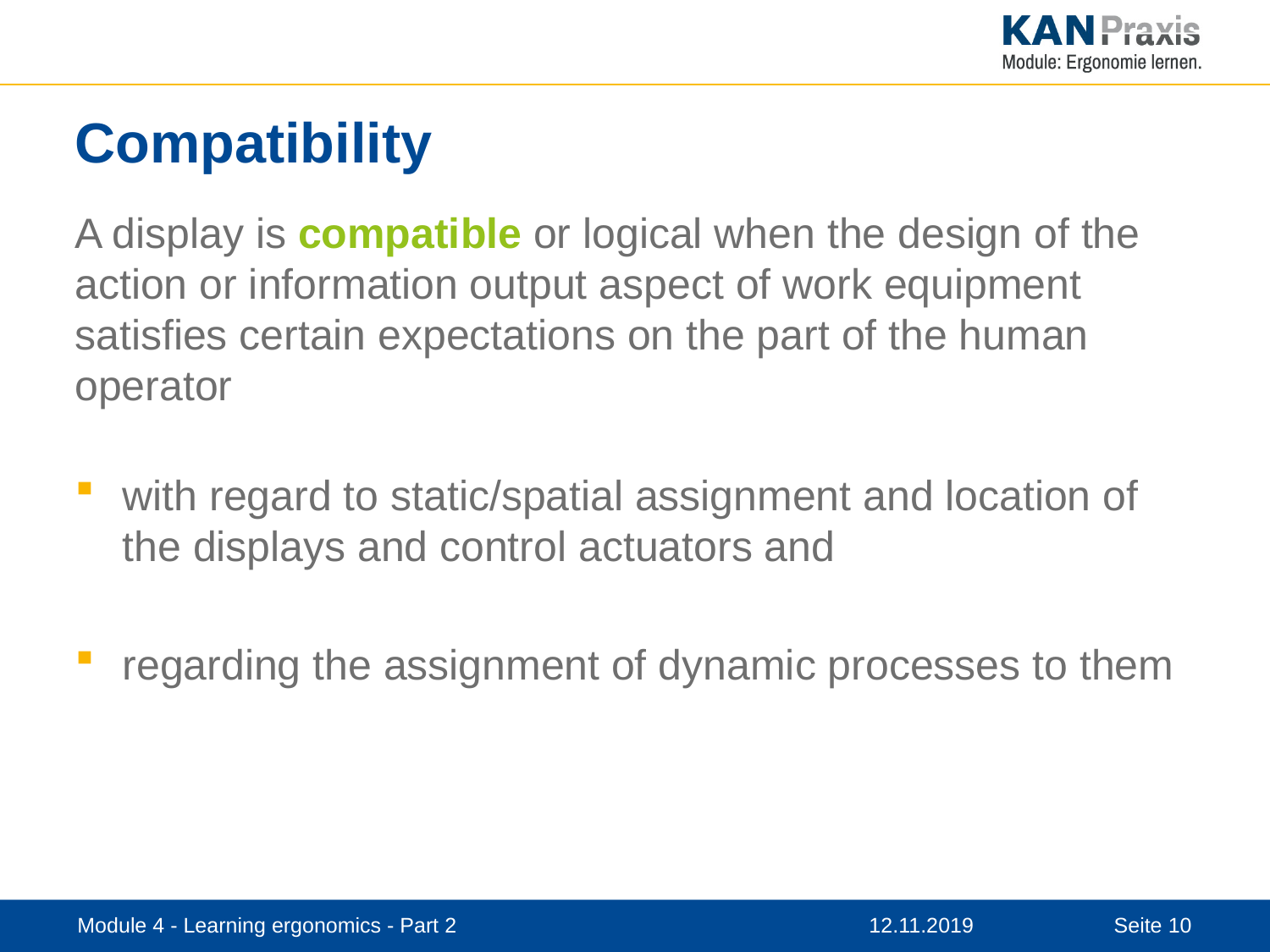

# Compatibility
A display is compatible or logical when the design of the action or information output aspect of work equipment satisfies certain expectations on the part of the human operator
with regard to static/spatial assignment and location of the displays and control actuators and

regarding the assignment of dynamic processes to them
Module 4 - Learning ergonomics - Part 2
12.11.2019
10